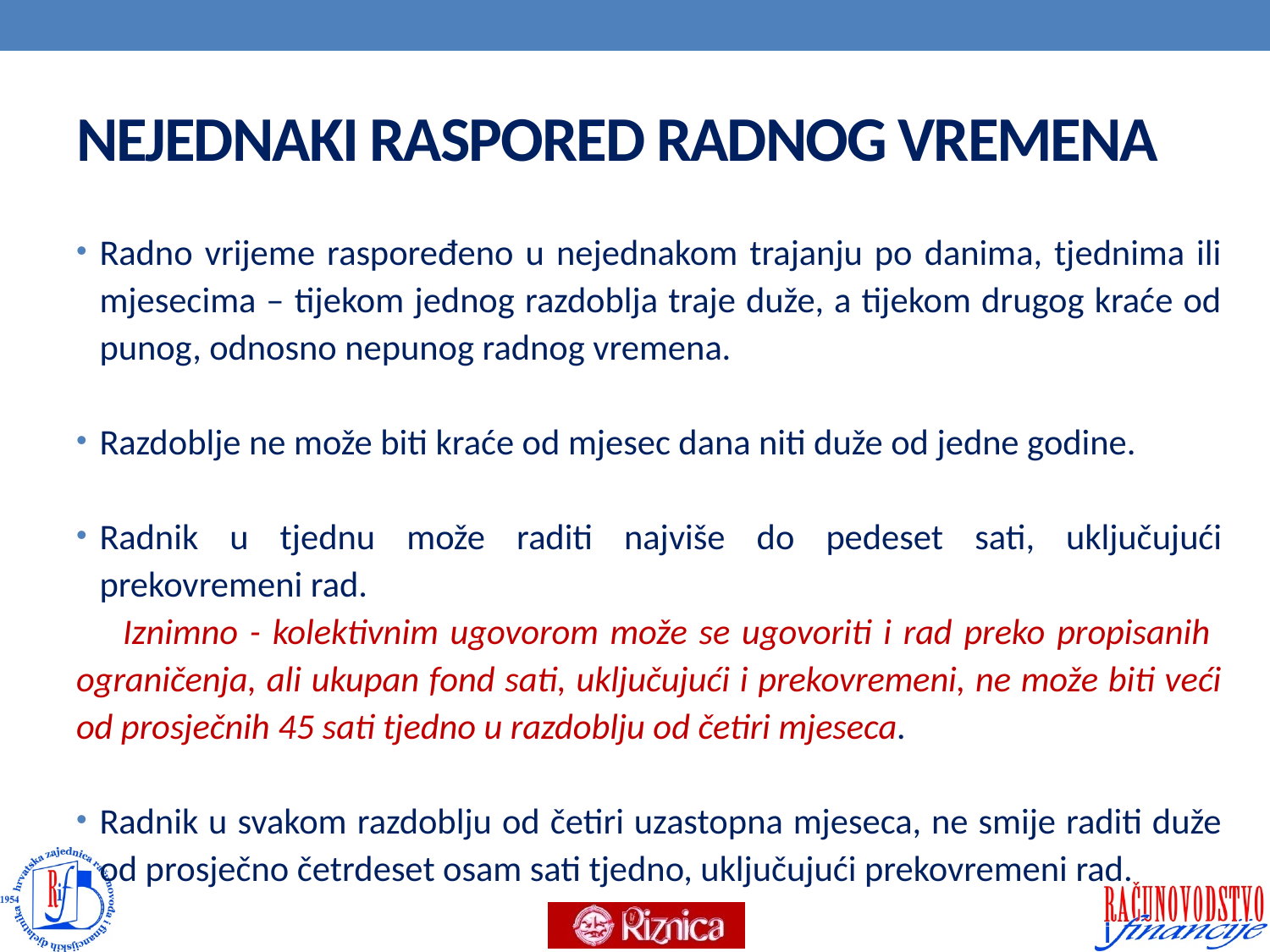

# NEJEDNAKI RASPORED RADNOG VREMENA
Radno vrijeme raspoređeno u nejednakom trajanju po danima, tjednima ili mjesecima – tijekom jednog razdoblja traje duže, a tijekom drugog kraće od punog, odnosno nepunog radnog vremena.

Razdoblje ne može biti kraće od mjesec dana niti duže od jedne godine.

Radnik u tjednu može raditi najviše do pedeset sati, uključujući prekovremeni rad.
    Iznimno - kolektivnim ugovorom može se ugovoriti i rad preko propisanih  ograničenja, ali ukupan fond sati, uključujući i prekovremeni, ne može biti veći od prosječnih 45 sati tjedno u razdoblju od četiri mjeseca.

Radnik u svakom razdoblju od četiri uzastopna mjeseca, ne smije raditi duže od prosječno četrdeset osam sati tjedno, uključujući prekovremeni rad.